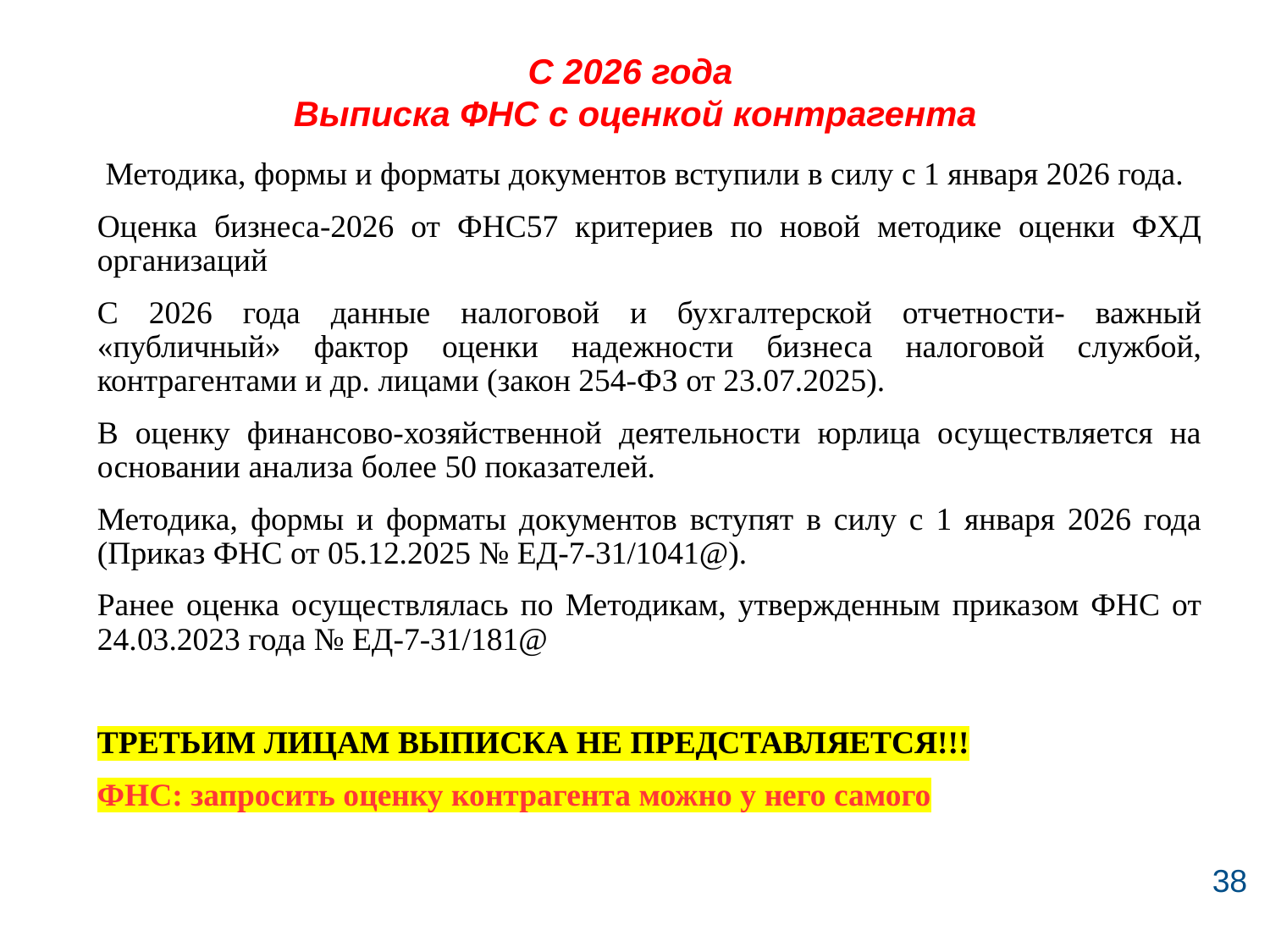

# С 2026 года Выписка ФНС с оценкой контрагента
 Методика, формы и форматы документов вступили в силу с 1 января 2026 года.
Оценка бизнеса-2026 от ФНС57 критериев по новой методике оценки ФХД организаций
С 2026 года данные налоговой и бухгалтерской отчетности- важный «публичный» фактор оценки надежности бизнеса налоговой службой, контрагентами и др. лицами (закон 254-ФЗ от 23.07.2025).
В оценку финансово-хозяйственной деятельности юрлица осуществляется на основании анализа более 50 показателей.
Методика, формы и форматы документов вступят в силу с 1 января 2026 года (Приказ ФНС от 05.12.2025 № ЕД-7-31/1041@).
Ранее оценка осуществлялась по Методикам, утвержденным приказом ФНС от 24.03.2023 года № ЕД-7-31/181@

ТРЕТЬИМ ЛИЦАМ ВЫПИСКА НЕ ПРЕДСТАВЛЯЕТСЯ!!!
ФНС: запросить оценку контрагента можно у него самого